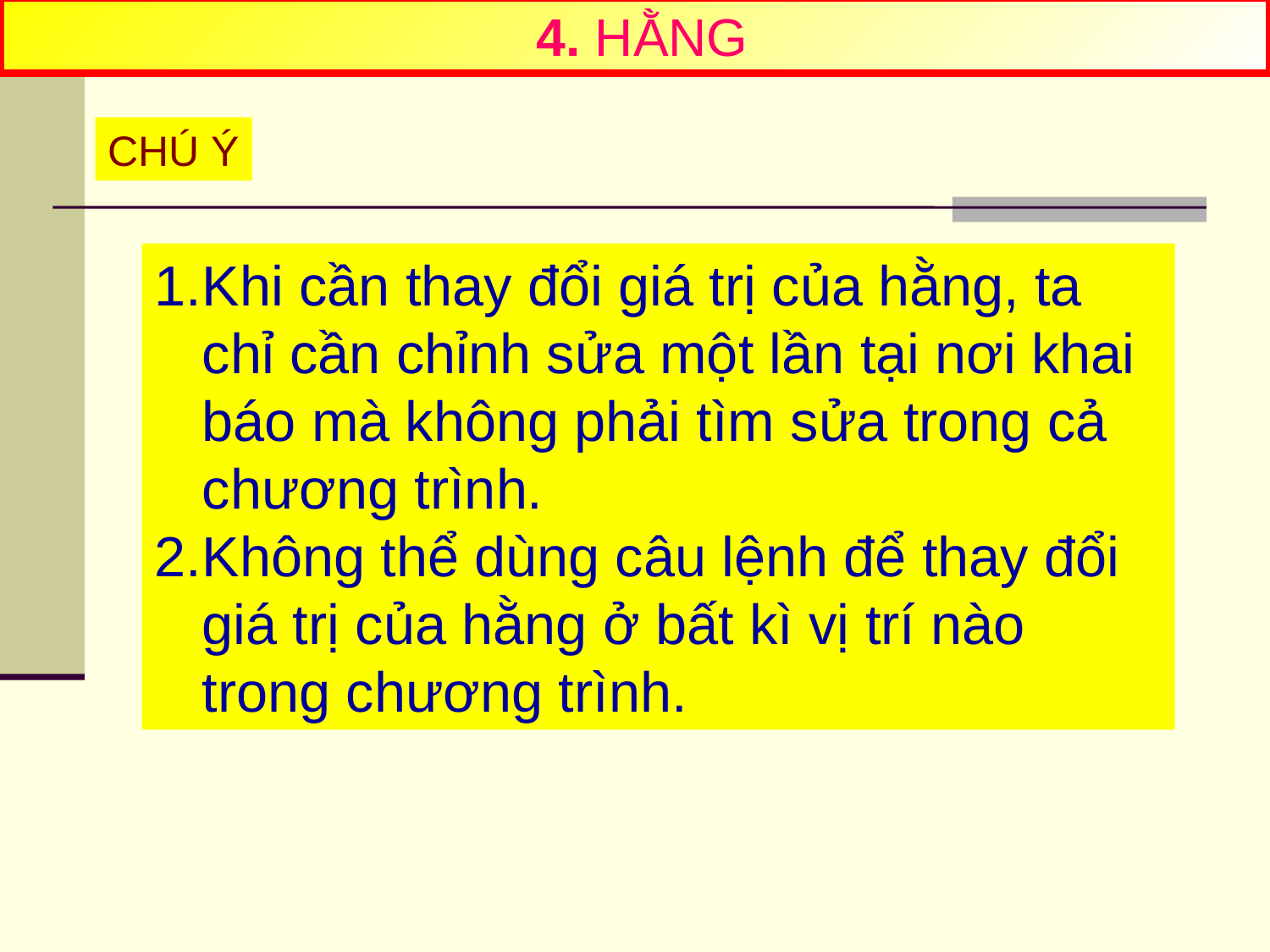

4. HẰNG
CHÚ Ý
Khi cần thay đổi giá trị của hằng, ta chỉ cần chỉnh sửa một lần tại nơi khai báo mà không phải tìm sửa trong cả chương trình.
Không thể dùng câu lệnh để thay đổi giá trị của hằng ở bất kì vị trí nào trong chương trình.